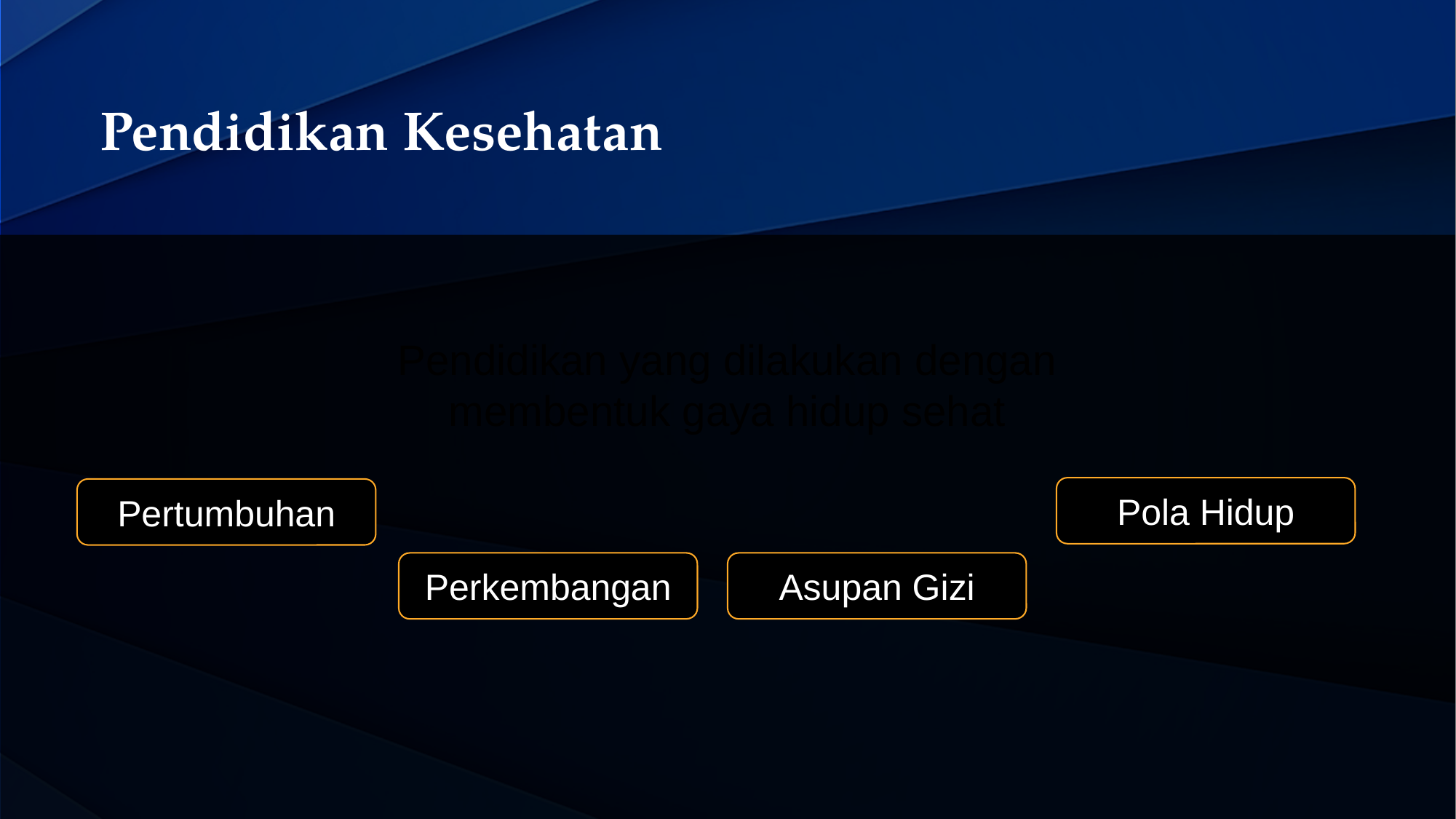

# Pendidikan Kesehatan
Pendidikan yang dilakukan dengan membentuk gaya hidup sehat
Pola Hidup
Pertumbuhan
Perkembangan
Asupan Gizi